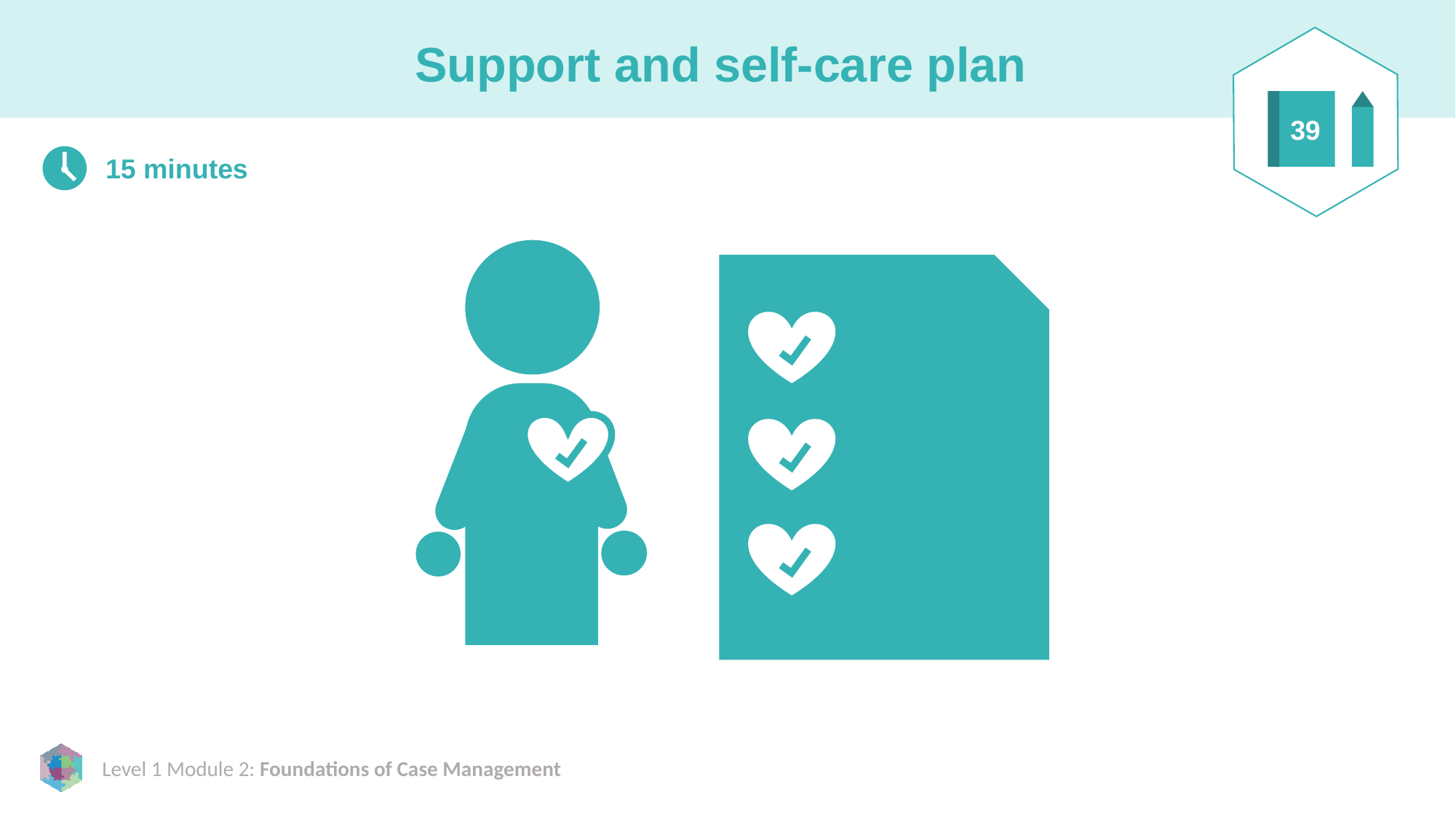

# Support and self-care plan

39

15 minutes